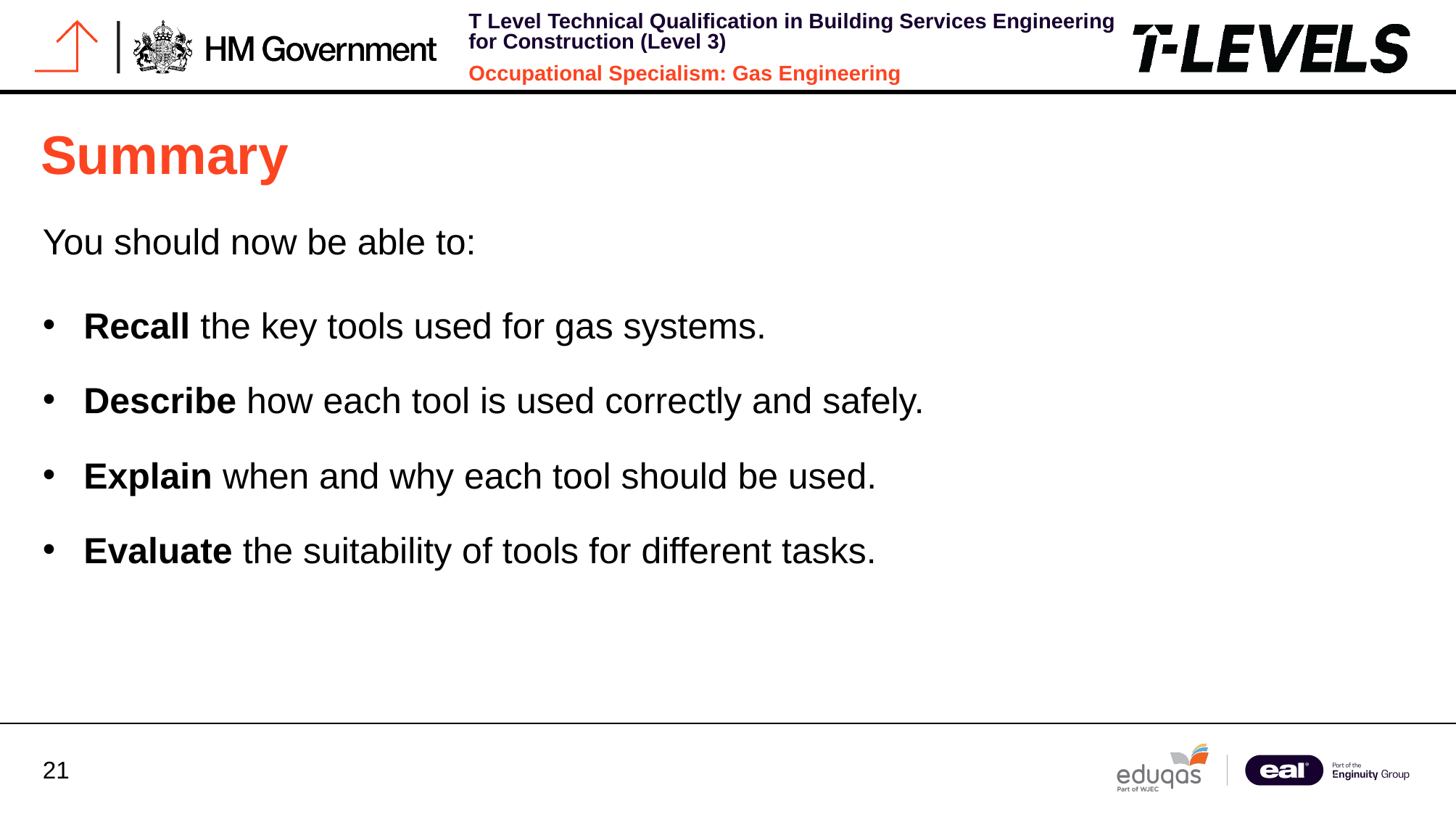

# Summary
You should now be able to:
Recall the key tools used for gas systems.
Describe how each tool is used correctly and safely.
Explain when and why each tool should be used.
Evaluate the suitability of tools for different tasks.